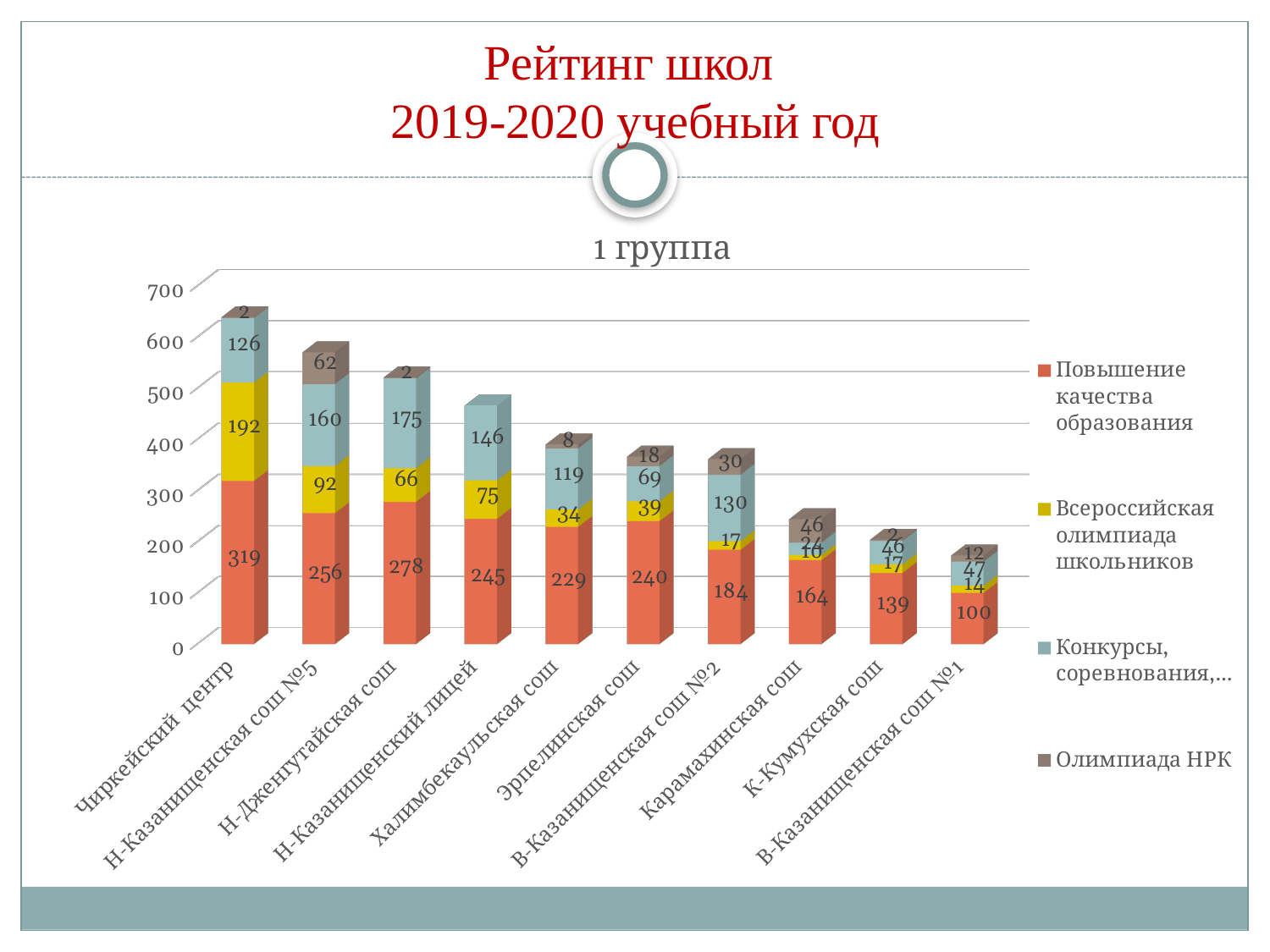

# Рейтинг школ 2019-2020 учебный год

[unsupported chart]